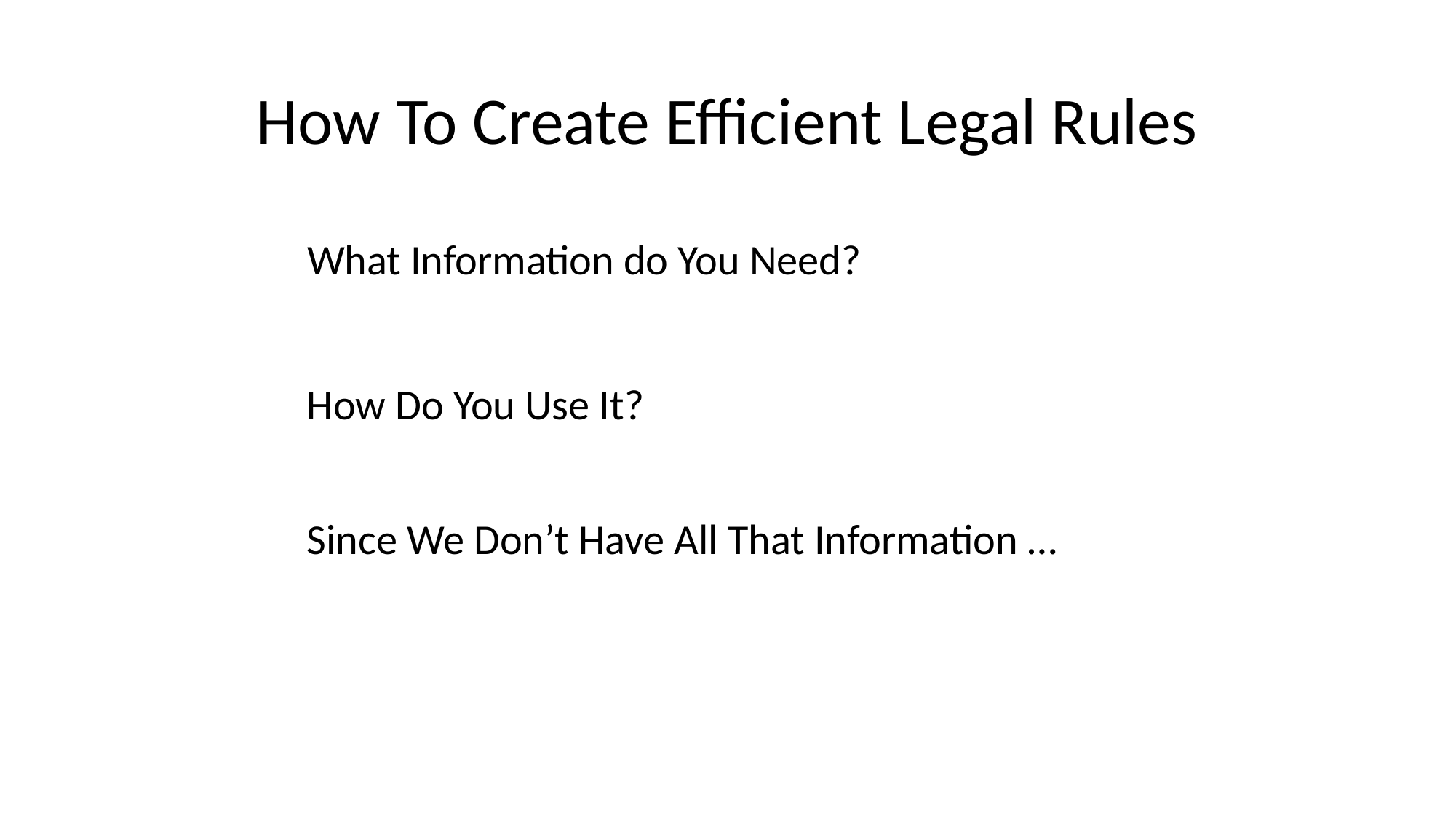

# How To Create Efficient Legal Rules
What Information do You Need?
How Do You Use It?
Since We Don’t Have All That Information …